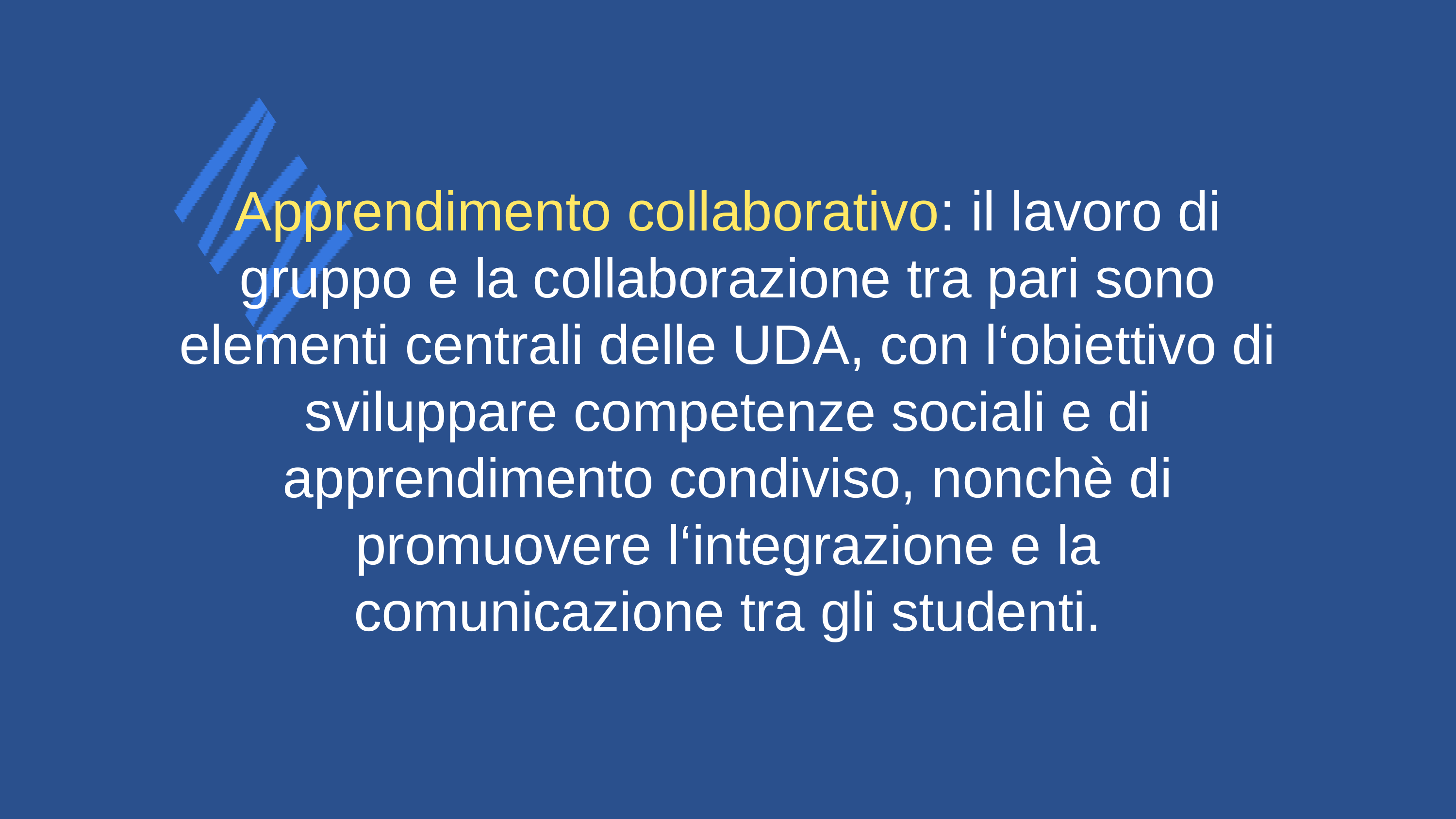

Apprendimento collaborativo: il lavoro di gruppo e la collaborazione tra pari sono elementi centrali delle UDA, con l‘obiettivo di sviluppare competenze sociali e di apprendimento condiviso, nonchè di promuovere l‘integrazione e la comunicazione tra gli studenti.